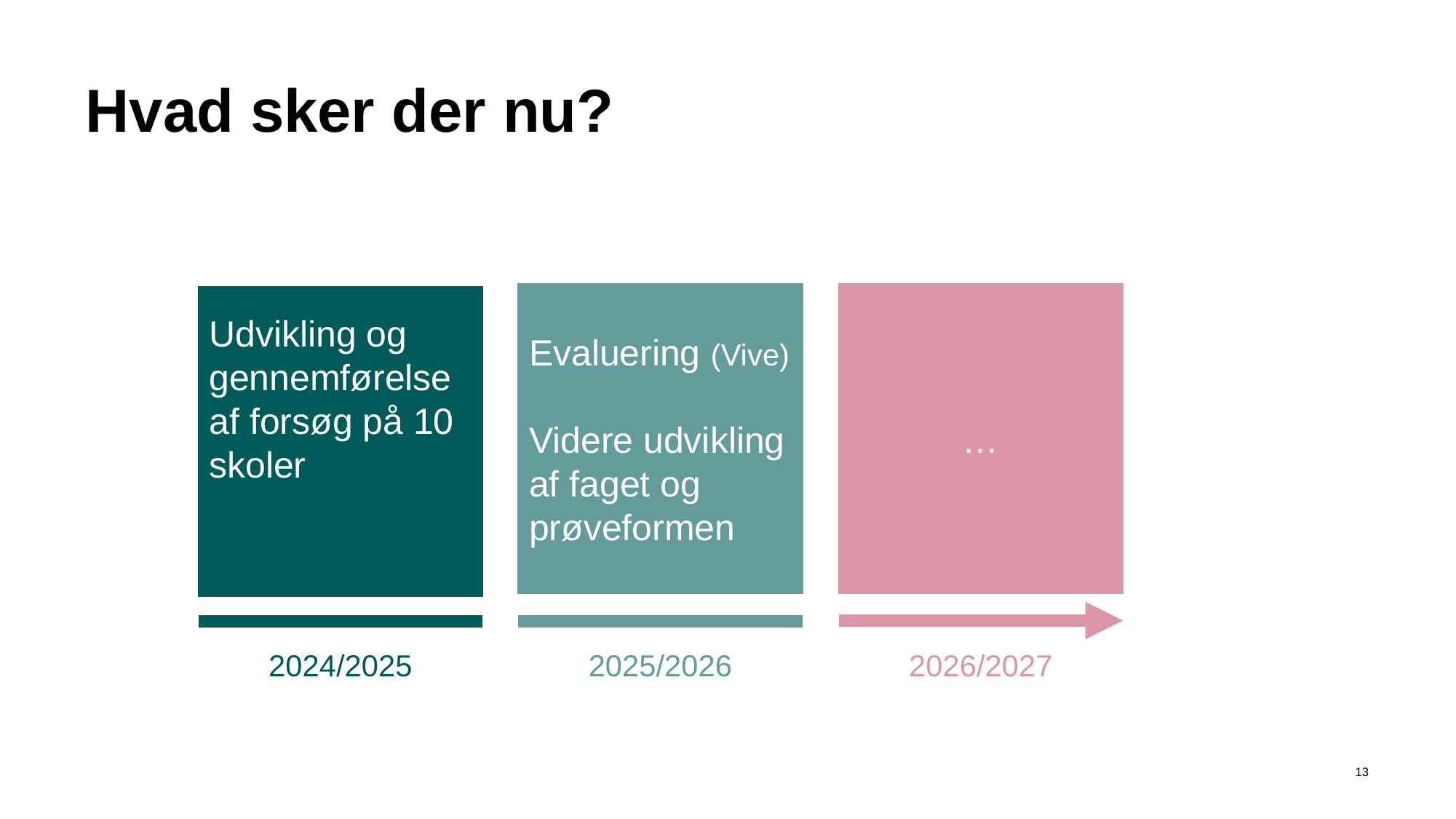

# Hvad sker der nu?
Evaluering (Vive)

Videre udvikling af faget og prøveformen
…
Udvikling og gennemførelse af forsøg på 10 skoler

2024/2025
2026/2027
2025/2026
13